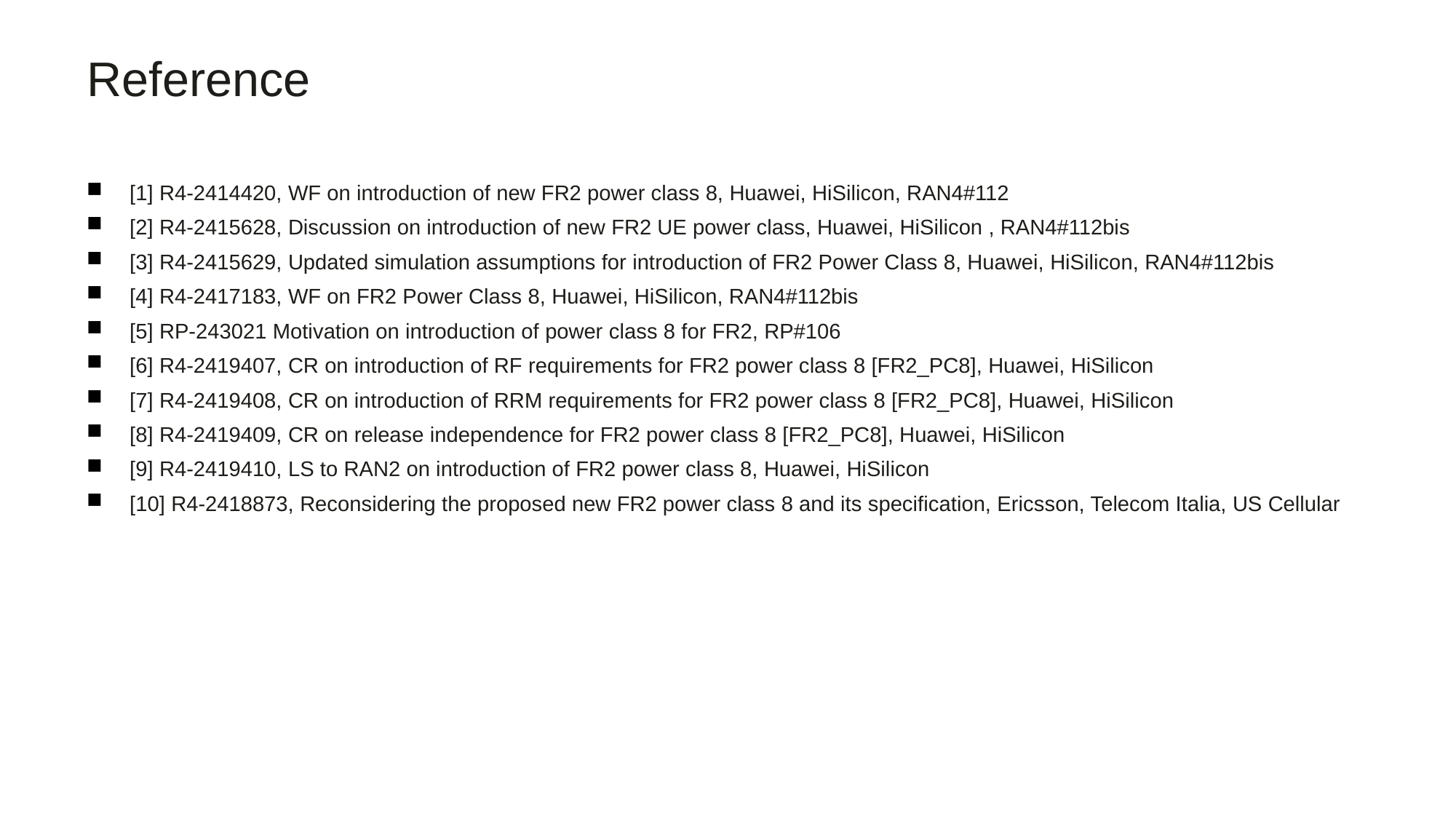

Reference
[1] R4-2414420, WF on introduction of new FR2 power class 8, Huawei, HiSilicon, RAN4#112
[2] R4-2415628, Discussion on introduction of new FR2 UE power class, Huawei, HiSilicon , RAN4#112bis
[3] R4-2415629, Updated simulation assumptions for introduction of FR2 Power Class 8, Huawei, HiSilicon, RAN4#112bis
[4] R4-2417183, WF on FR2 Power Class 8, Huawei, HiSilicon, RAN4#112bis
[5] RP-243021 Motivation on introduction of power class 8 for FR2, RP#106
[6] R4-2419407, CR on introduction of RF requirements for FR2 power class 8 [FR2_PC8], Huawei, HiSilicon
[7] R4-2419408, CR on introduction of RRM requirements for FR2 power class 8 [FR2_PC8], Huawei, HiSilicon
[8] R4-2419409, CR on release independence for FR2 power class 8 [FR2_PC8], Huawei, HiSilicon
[9] R4-2419410, LS to RAN2 on introduction of FR2 power class 8, Huawei, HiSilicon
[10] R4-2418873, Reconsidering the proposed new FR2 power class 8 and its specification, Ericsson, Telecom Italia, US Cellular